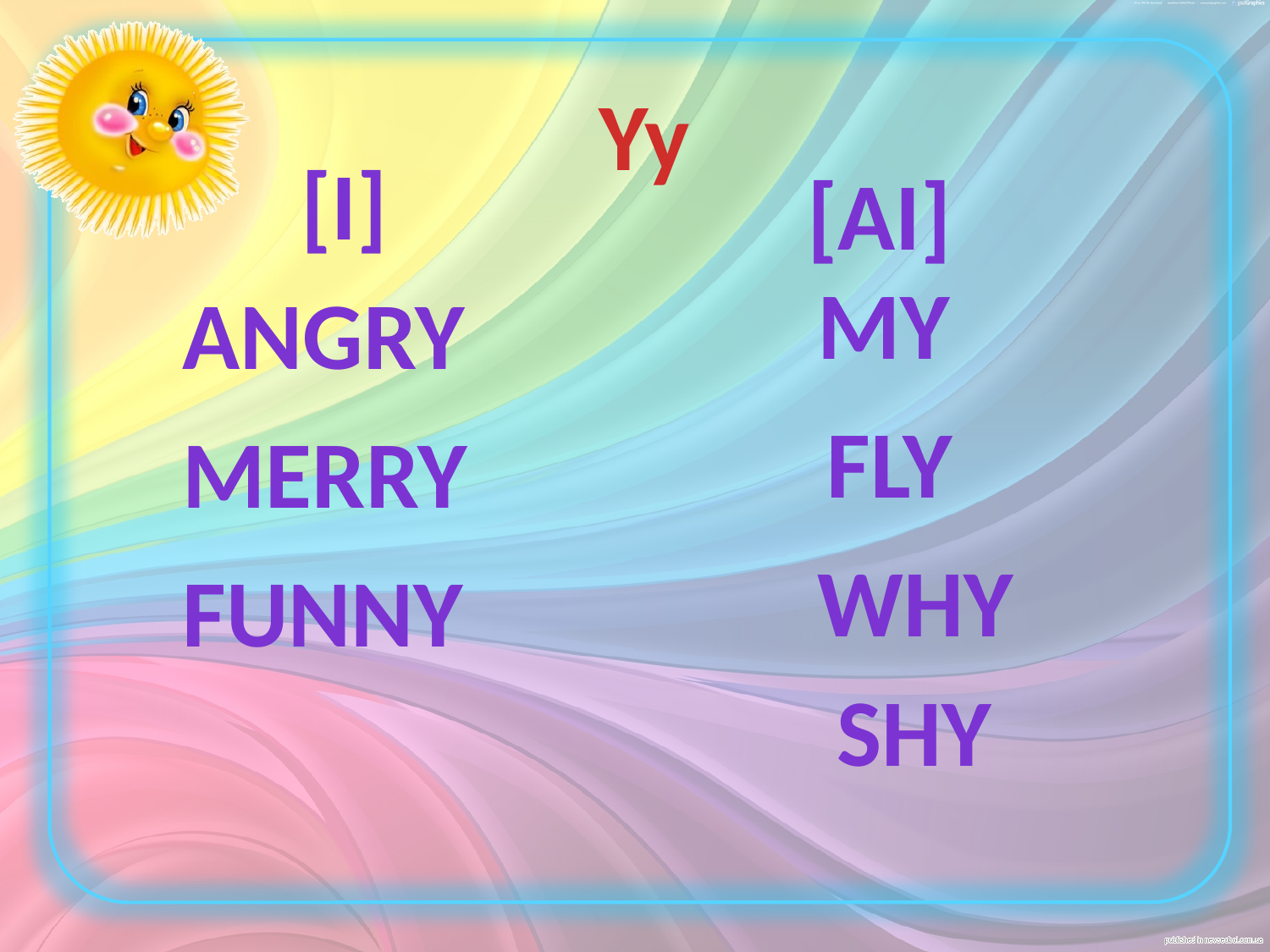

Yy
[i]
[ai]
my
angry
fly
merry
why
funny
shy